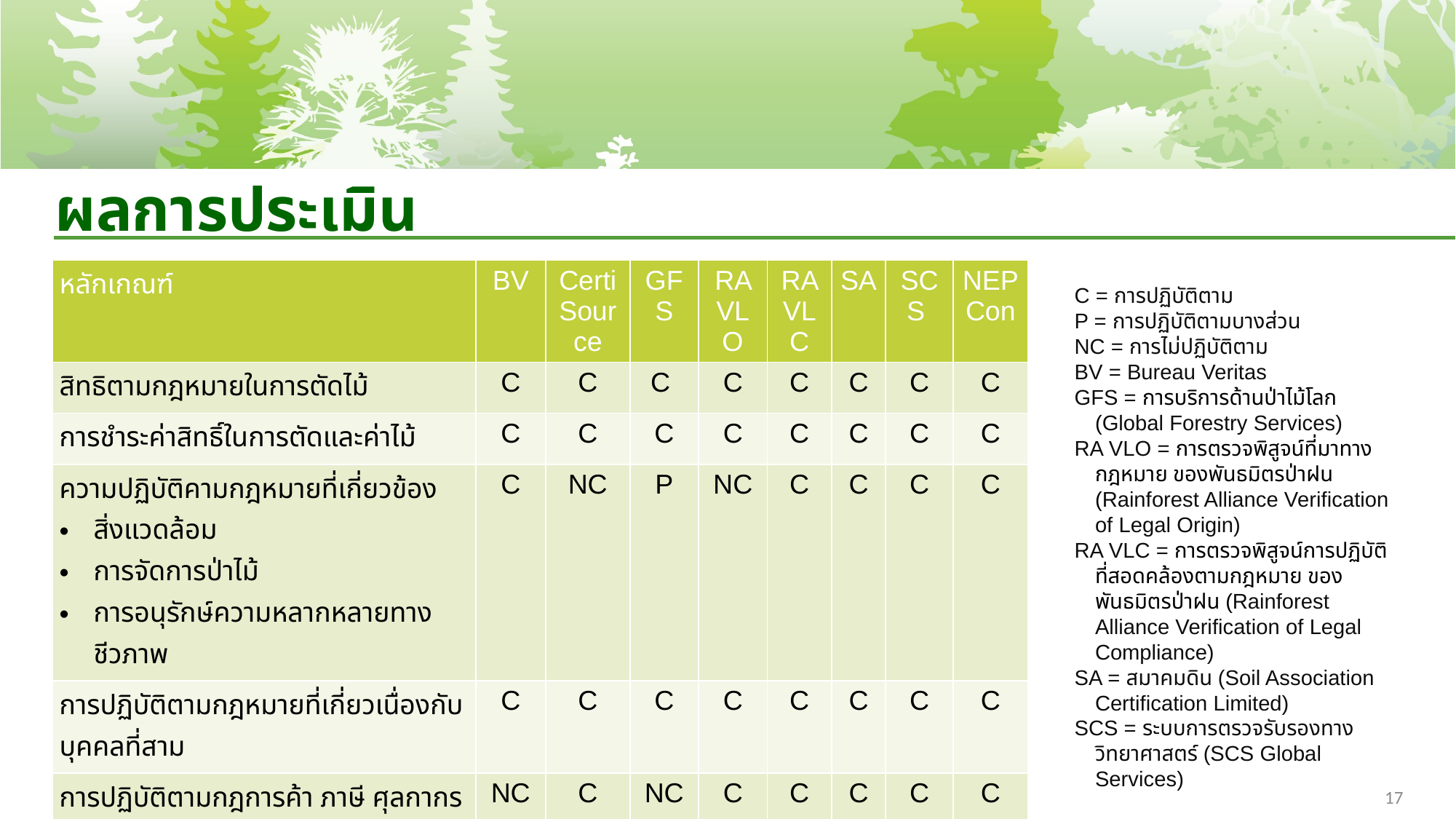

# ผลการประเมิน
| หลักเกณฑ์ | BV | CertiSource | GFS | RA VLO | RA VLC | SA | SCS | NEPCon |
| --- | --- | --- | --- | --- | --- | --- | --- | --- |
| สิทธิตามกฎหมายในการตัดไม้ | C | C | C | C | C | C | C | C |
| การชำระค่าสิทธิ์ในการตัดและค่าไม้ | C | C | C | C | C | C | C | C |
| ความปฏิบัติคามกฎหมายที่เกี่ยวข้อง สิ่งแวดล้อม การจัดการป่าไม้ การอนุรักษ์ความหลากหลายทางชีวภาพ | C | NC | P | NC | C | C | C | C |
| การปฏิบัติตามกฎหมายที่เกี่ยวเนื่องกับบุคคลที่สาม | C | C | C | C | C | C | C | C |
| การปฏิบัติตามกฎการค้า ภาษี ศุลกากร | NC | C | NC | C | C | C | C | C |
C = การปฏิบัติตาม
P = การปฏิบัติตามบางส่วน
NC = การไม่ปฏิบัติตาม
BV = Bureau Veritas
GFS = การบริการด้านป่าไม้โลก (Global Forestry Services)
RA VLO = การตรวจพิสูจน์ที่มาทางกฎหมาย ของพันธมิตรป่าฝน (Rainforest Alliance Verification of Legal Origin)
RA VLC = การตรวจพิสูจน์การปฏิบัติที่สอดคล้องตามกฎหมาย ของพันธมิตรป่าฝน (Rainforest Alliance Verification of Legal Compliance)
SA = สมาคมดิน (Soil Association Certification Limited)
SCS = ระบบการตรวจรับรองทางวิทยาศาสตร์ (SCS Global Services)
17